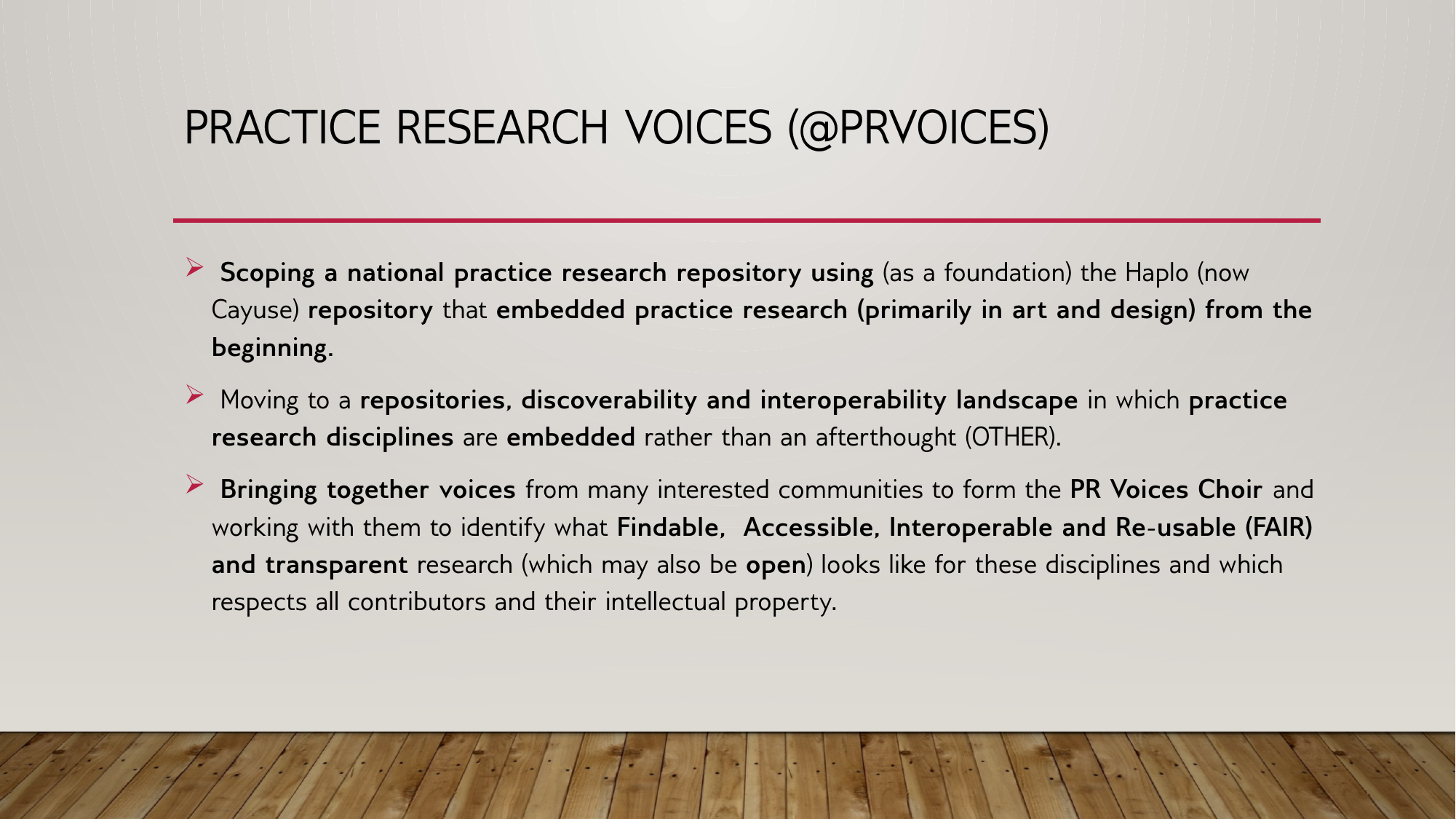

# Practice Research Voices (@PRVoices)
 Scoping a national practice research repository using (as a foundation) the Haplo (now Cayuse) repository that embedded practice research (primarily in art and design) from the beginning.
 Moving to a repositories, discoverability and interoperability landscape in which practice research disciplines are embedded rather than an afterthought (OTHER).
 Bringing together voices from many interested communities to form the PR Voices Choir and working with them to identify what Findable,  Accessible, Interoperable and Re-usable (FAIR) and transparent research (which may also be open) looks like for these disciplines and which respects all contributors and their intellectual property.